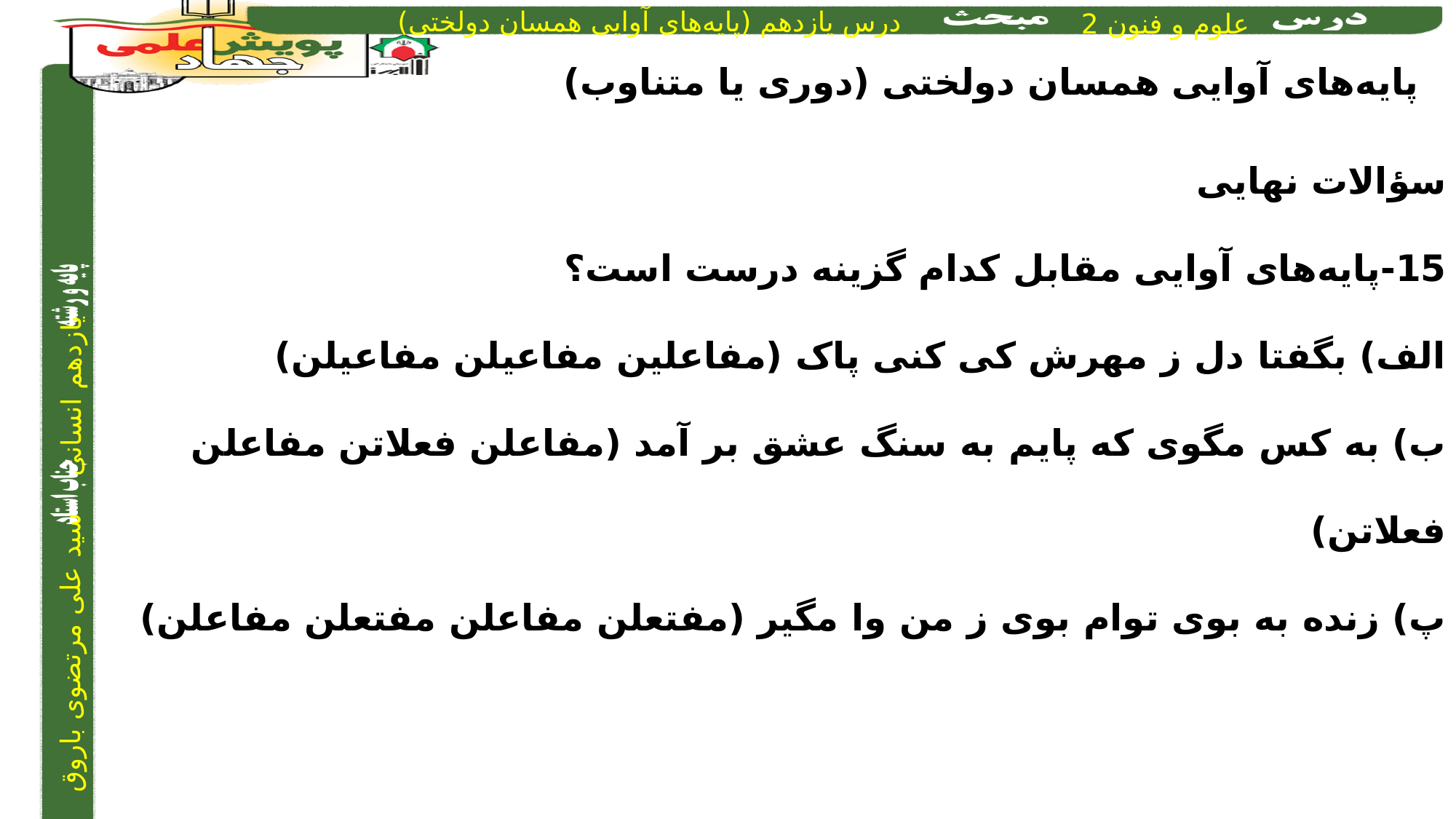

پایه‌های آوایی همسان دولختی (دوری یا متناوب)
سؤالات نهایی
15-پایه‌های آوایی مقابل کدام گزینه درست است؟
الف) بگفتا دل ز مهرش کی کنی پاک (مفاعلین مفاعیلن مفاعیلن)
ب) به کس مگوی که پایم به سنگ عشق بر آمد (مفاعلن فعلاتن مفاعلن فعلاتن)
پ) زنده به بوی توام بوی ز من وا مگیر (مفتعلن مفاعلن مفتعلن مفاعلن)